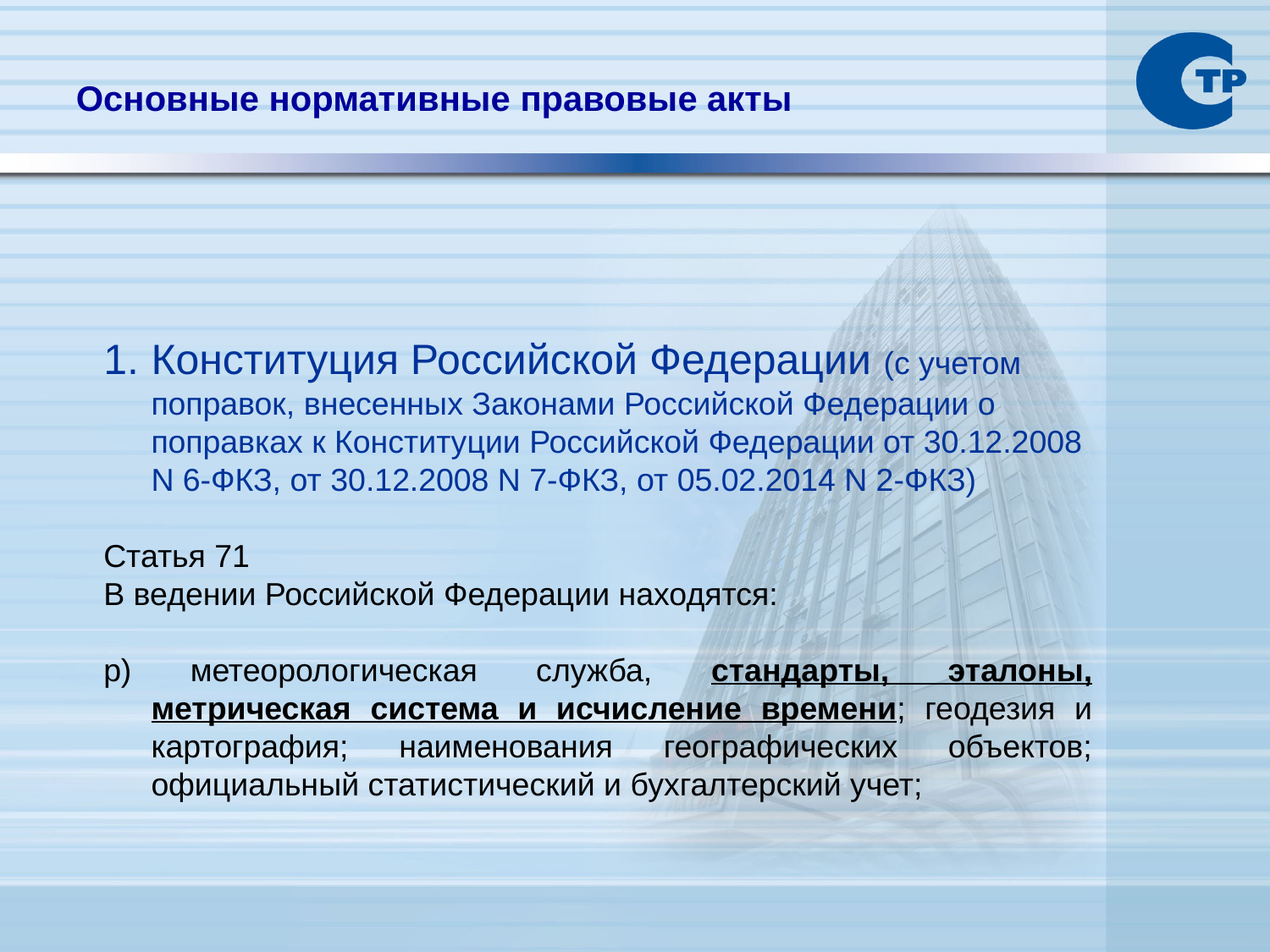

# Основные нормативные правовые акты
Конституция Российской Федерации (с учетом поправок, внесенных Законами Российской Федерации о поправках к Конституции Российской Федерации от 30.12.2008 N 6-ФКЗ, от 30.12.2008 N 7-ФКЗ, от 05.02.2014 N 2-ФКЗ)

Статья 71
В ведении Российской Федерации находятся:

р) метеорологическая служба, стандарты, эталоны, метрическая система и исчисление времени; геодезия и картография; наименования географических объектов; официальный статистический и бухгалтерский учет;